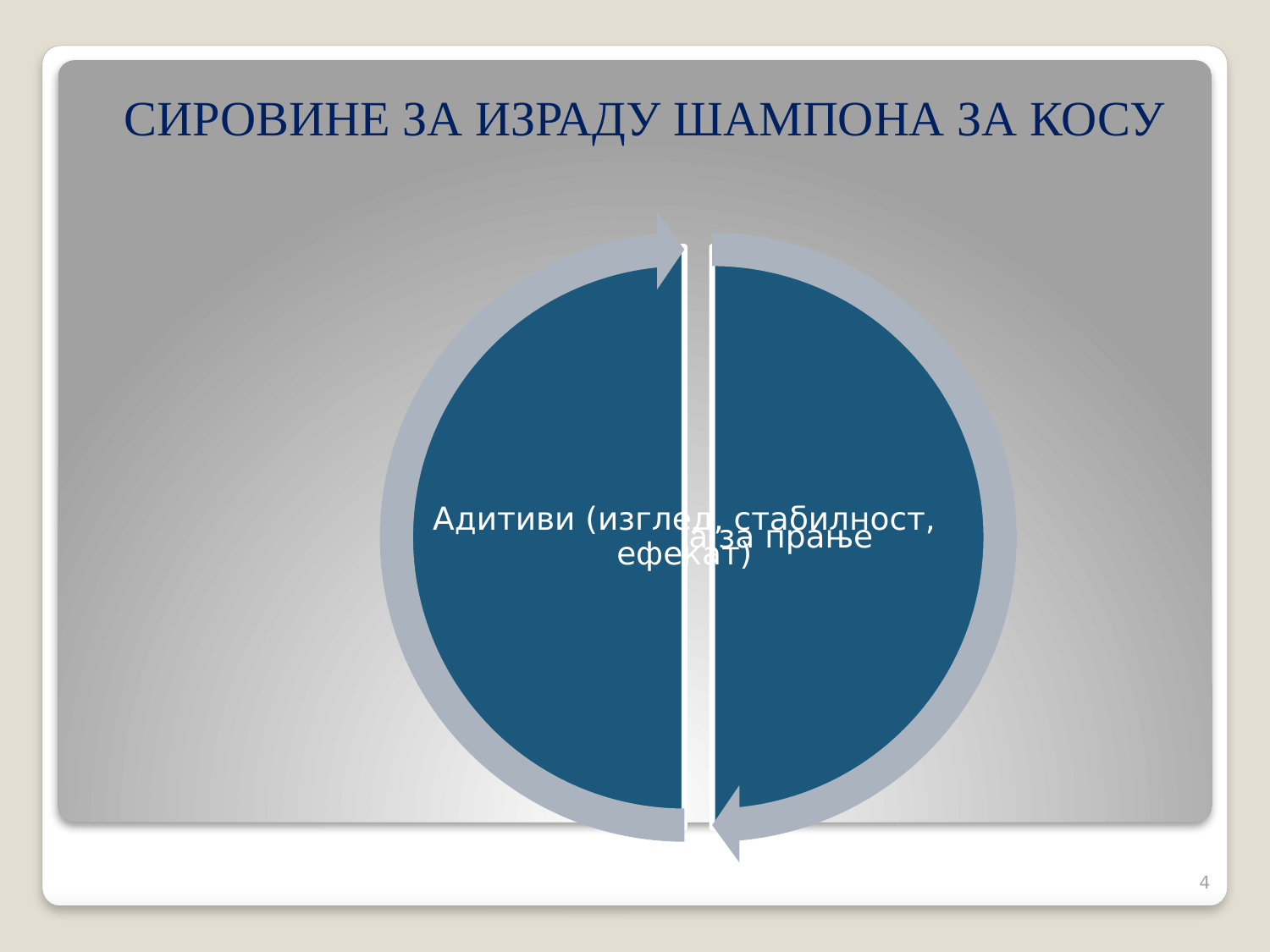

СИРОВИНЕ ЗА ИЗРАДУ ШАМПОНА ЗА КОСУ

Средства за прање
Адитиви (изглед, стабилност, ефекат)
4